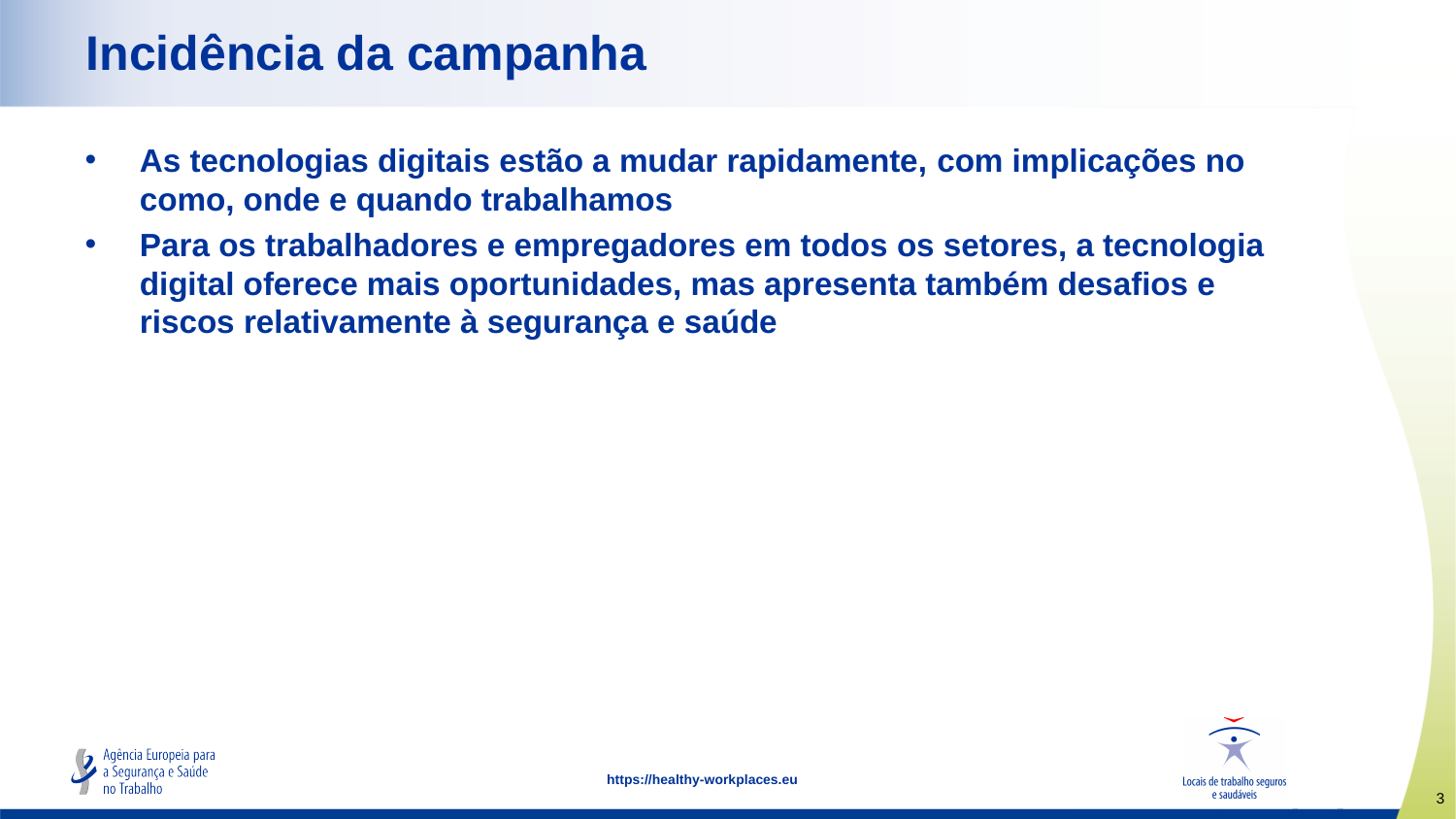

# Incidência da campanha
As tecnologias digitais estão a mudar rapidamente, com implicações no como, onde e quando trabalhamos
Para os trabalhadores e empregadores em todos os setores, a tecnologia digital oferece mais oportunidades, mas apresenta também desafios e riscos relativamente à segurança e saúde